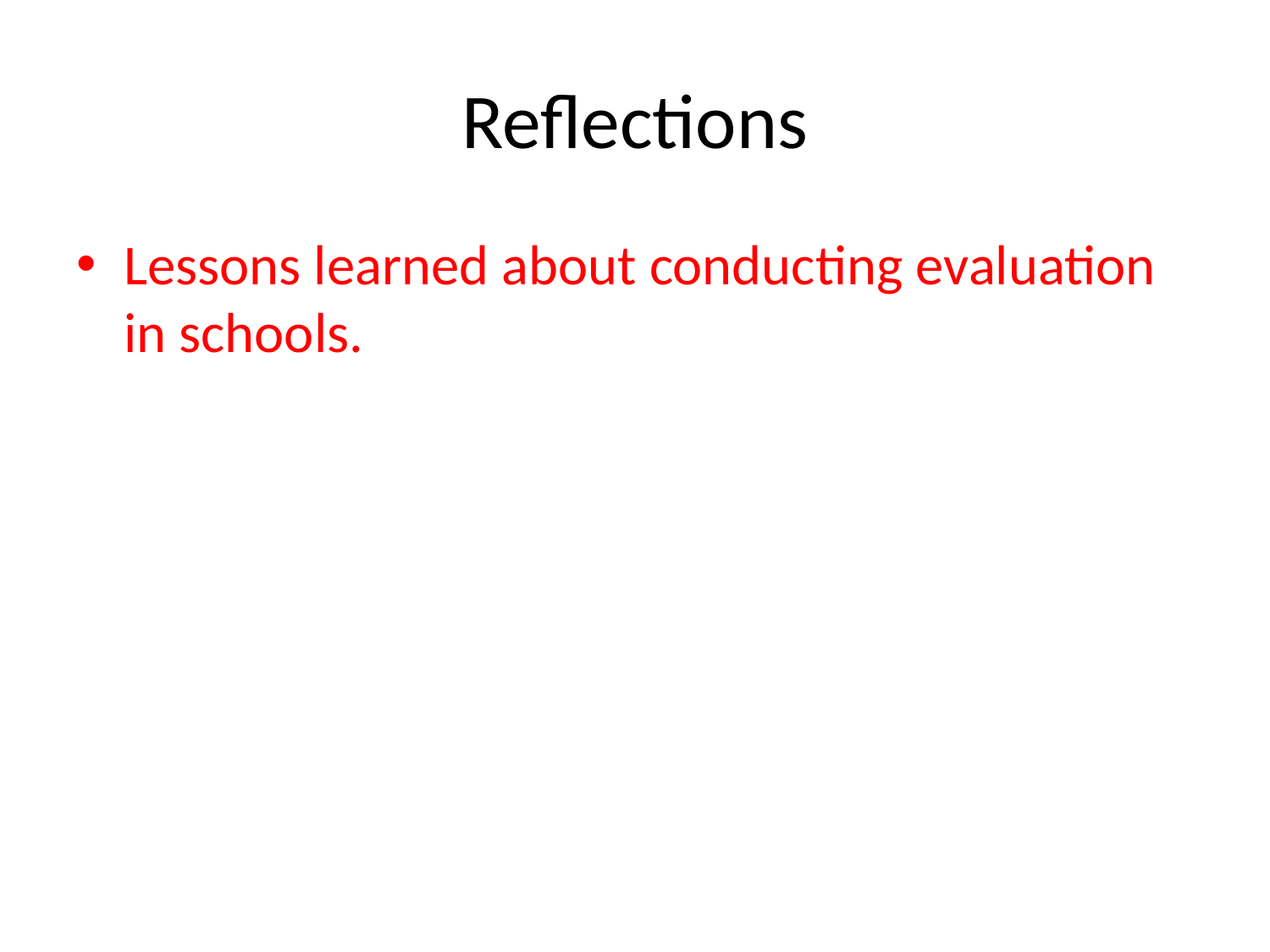

# Reflections
Lessons learned about conducting evaluation in schools.